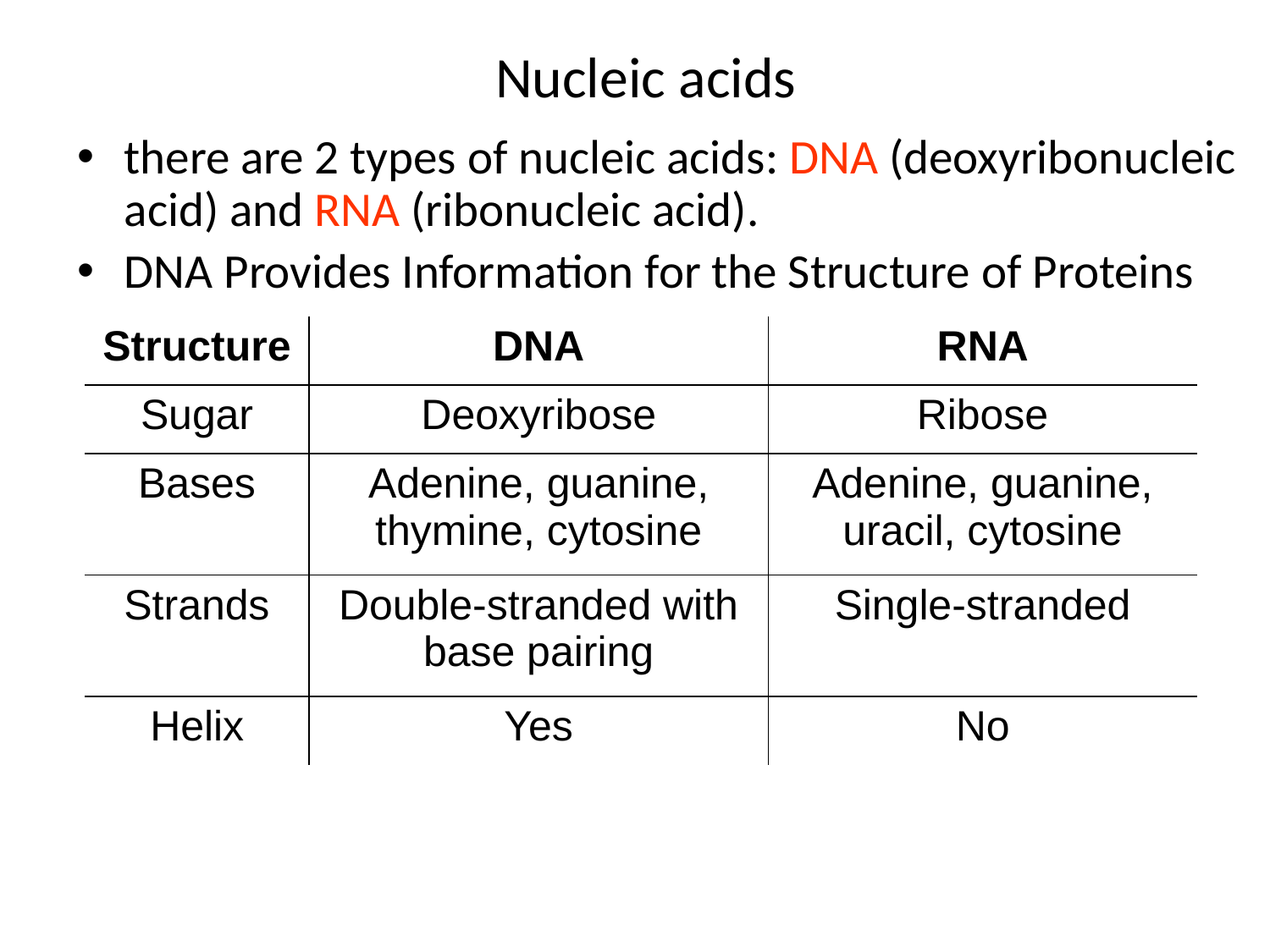

# Nucleic acids
there are 2 types of nucleic acids: DNA (deoxyribonucleic acid) and RNA (ribonucleic acid).
DNA Provides Information for the Structure of Proteins

| Structure | DNA | RNA |
| --- | --- | --- |
| Sugar | Deoxyribose | Ribose |
| Bases | Adenine, guanine, thymine, cytosine | Adenine, guanine, uracil, cytosine |
| Strands | Double-stranded with base pairing | Single-stranded |
| Helix | Yes | No |